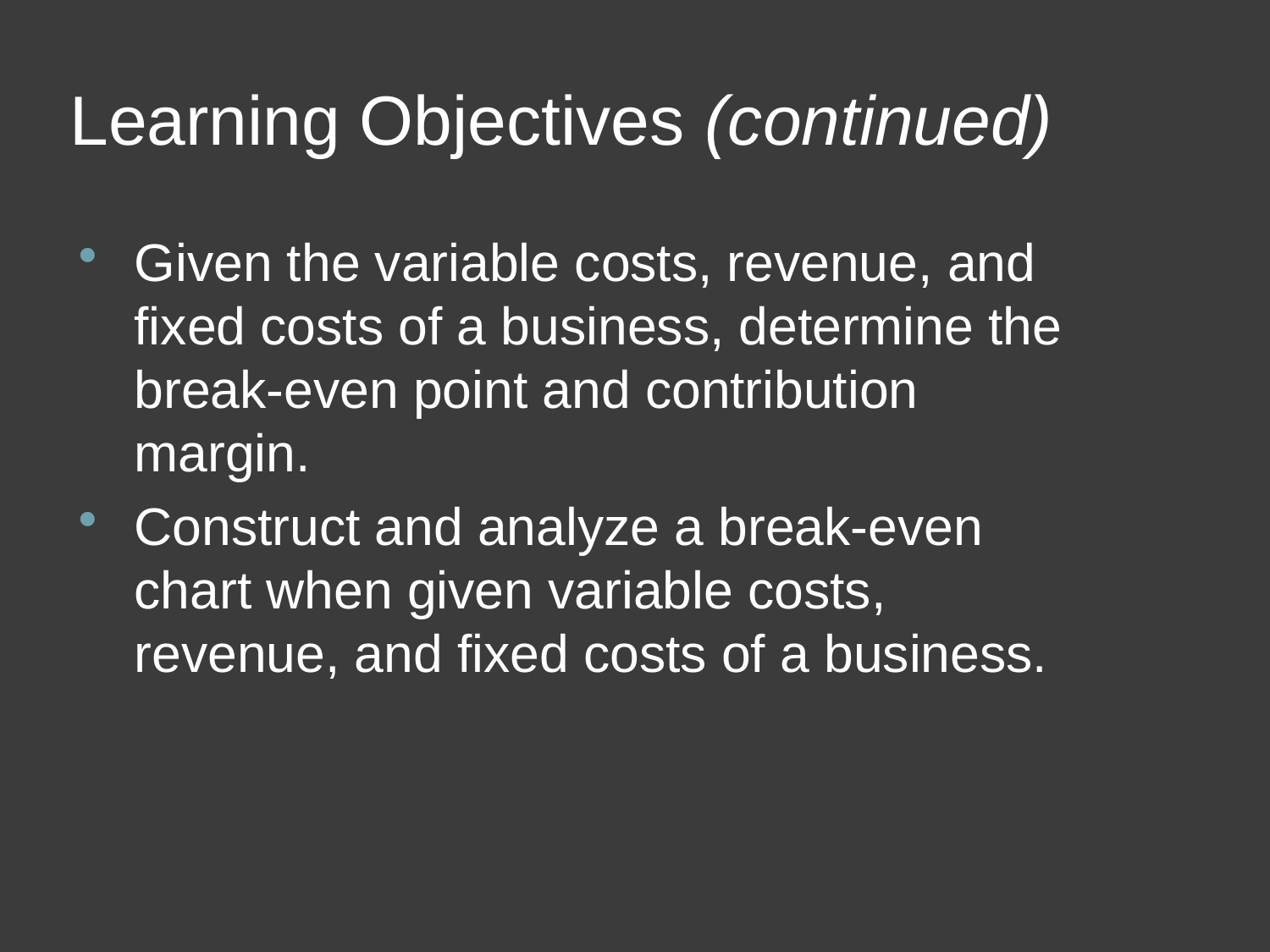

# Learning Objectives (continued)
Given the variable costs, revenue, and fixed costs of a business, determine the break-even point and contribution margin.
Construct and analyze a break-even chart when given variable costs, revenue, and fixed costs of a business.